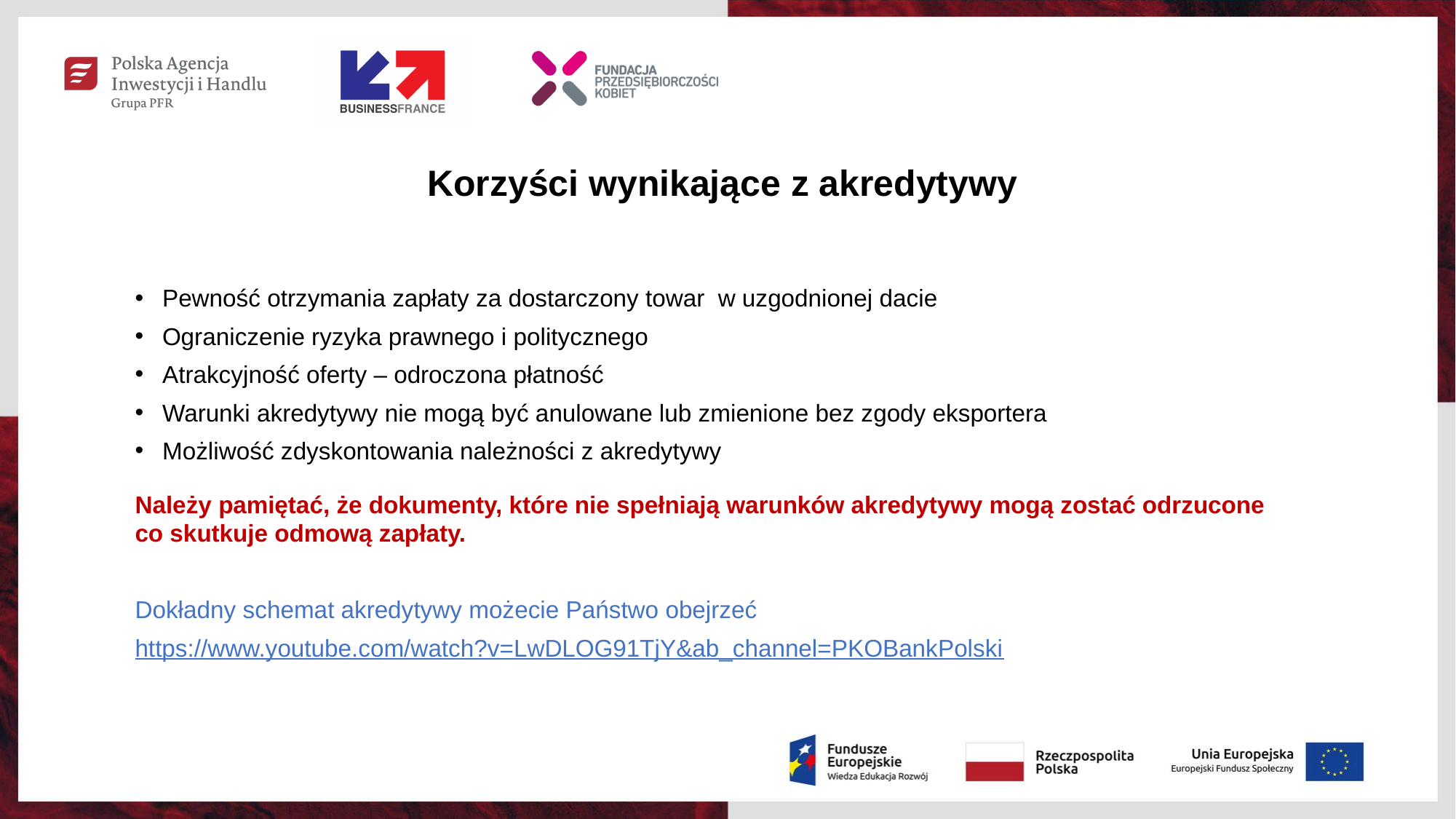

# Korzyści wynikające z akredytywy
Pewność otrzymania zapłaty za dostarczony towar  w uzgodnionej dacie
Ograniczenie ryzyka prawnego i politycznego
Atrakcyjność oferty – odroczona płatność
Warunki akredytywy nie mogą być anulowane lub zmienione bez zgody eksportera
Możliwość zdyskontowania należności z akredytywy
Należy pamiętać, że dokumenty, które nie spełniają warunków akredytywy mogą zostać odrzucone
co skutkuje odmową zapłaty.

Dokładny schemat akredytywy możecie Państwo obejrzeć
https://www.youtube.com/watch?v=LwDLOG91TjY&ab_channel=PKOBankPolski